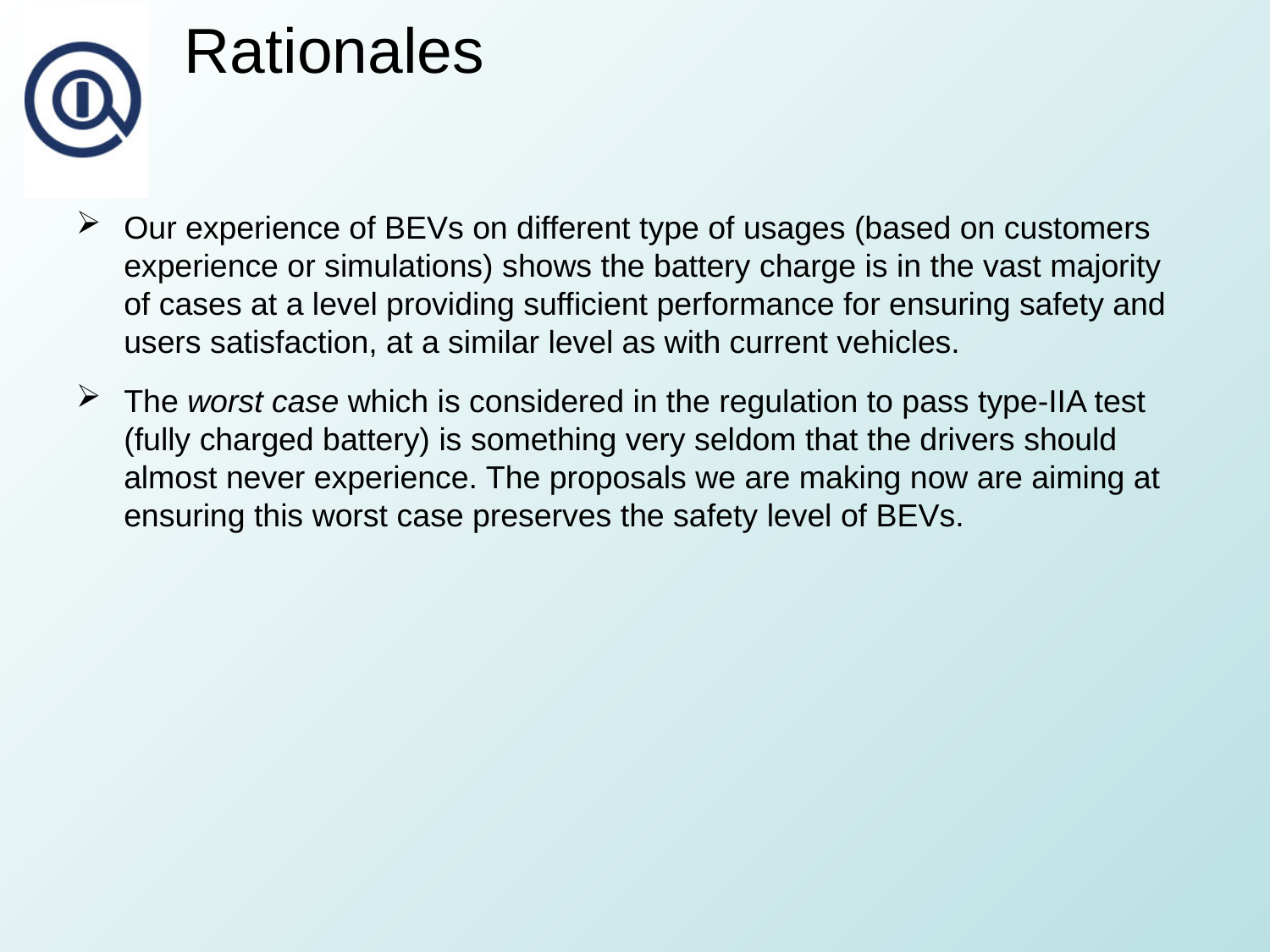

# Rationales
Our experience of BEVs on different type of usages (based on customers experience or simulations) shows the battery charge is in the vast majority of cases at a level providing sufficient performance for ensuring safety and users satisfaction, at a similar level as with current vehicles.
The worst case which is considered in the regulation to pass type-IIA test (fully charged battery) is something very seldom that the drivers should almost never experience. The proposals we are making now are aiming at ensuring this worst case preserves the safety level of BEVs.